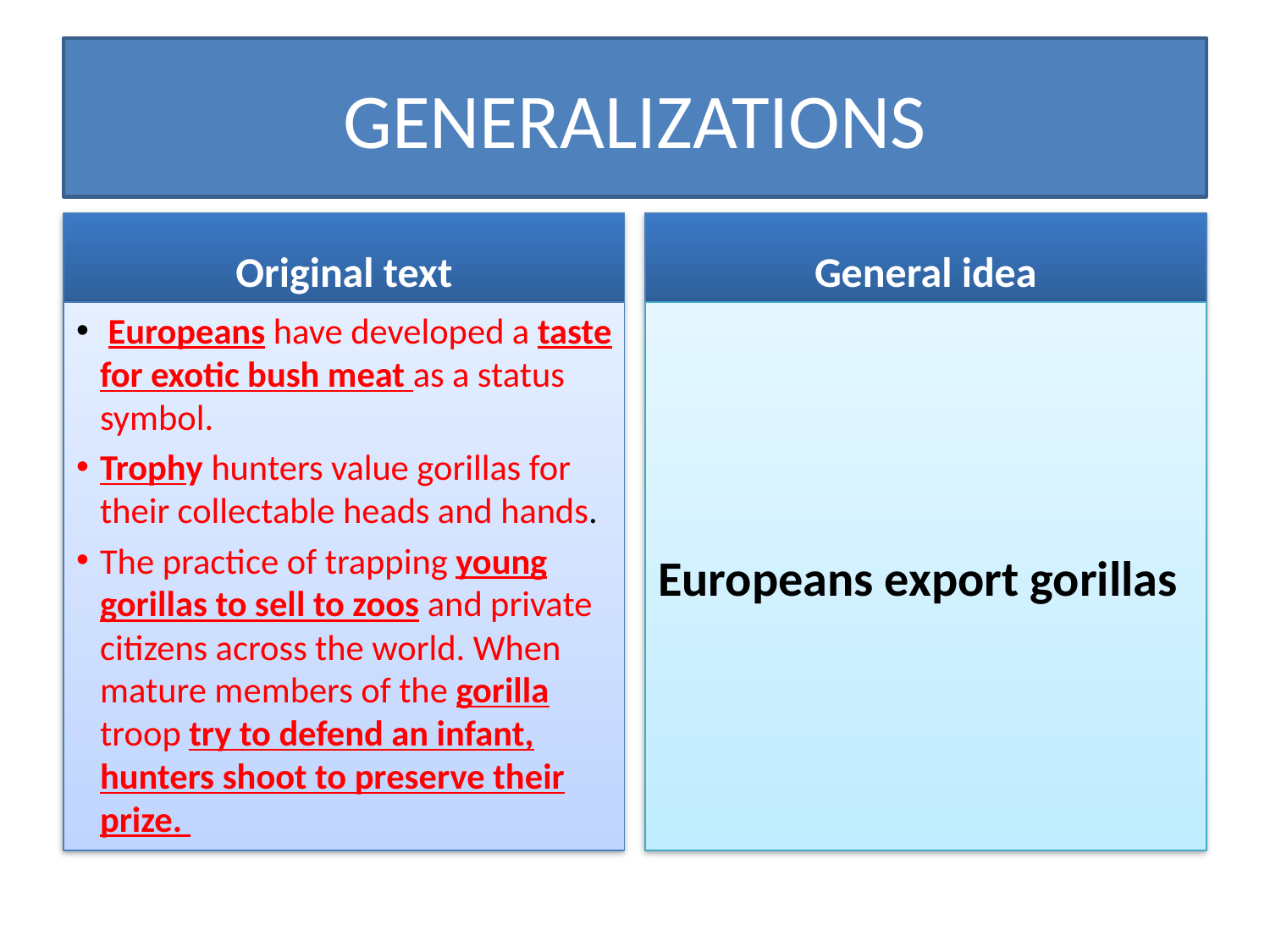

# GENERALIZATIONS
Original text
General idea
 Europeans have developed a taste for exotic bush meat as a status symbol.
Trophy hunters value gorillas for their collectable heads and hands.
The practice of trapping young gorillas to sell to zoos and private citizens across the world. When mature members of the gorilla troop try to defend an infant, hunters shoot to preserve their prize.

Europeans export gorillas